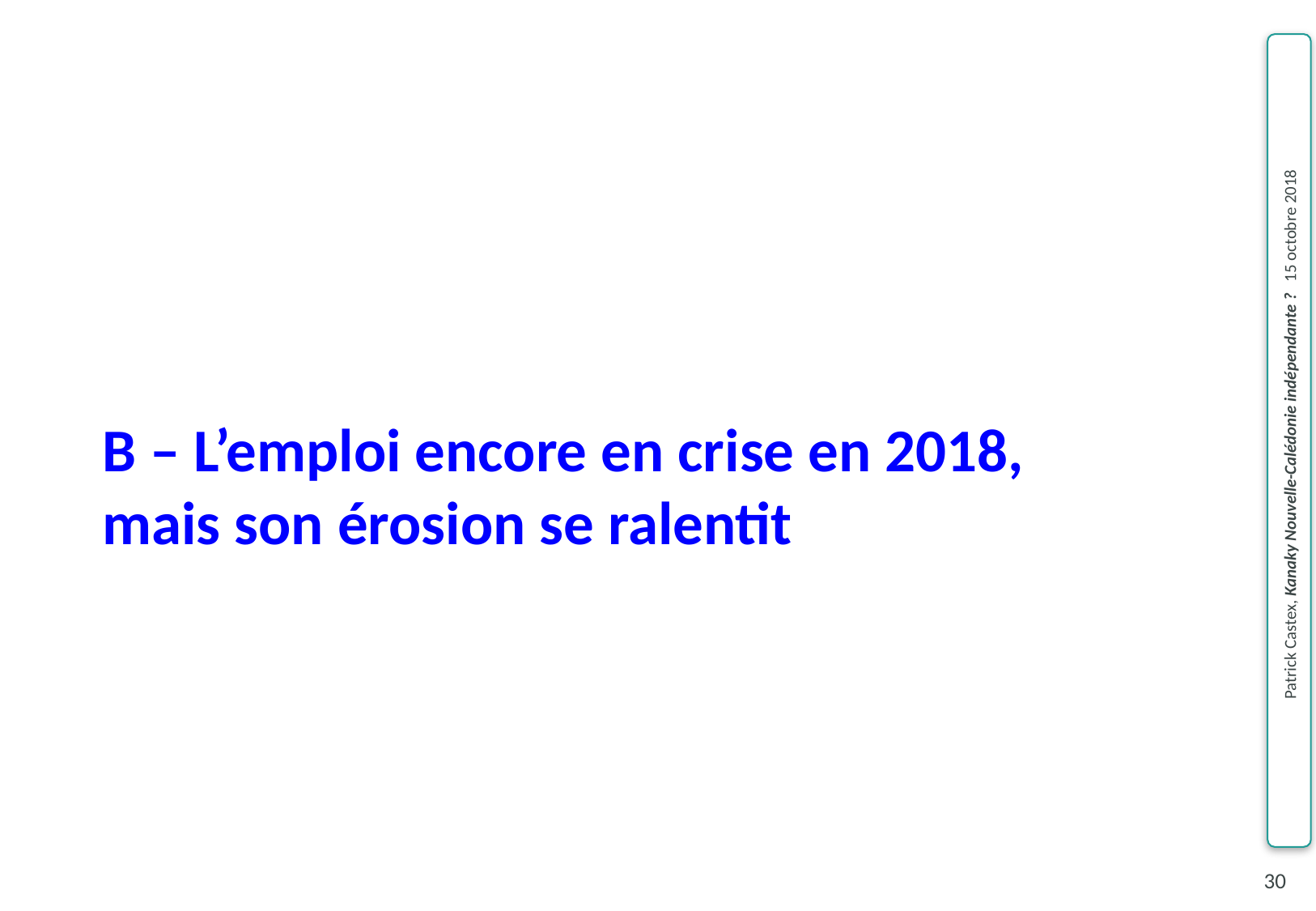

B – L’emploi encore en crise en 2018,
mais son érosion se ralentit